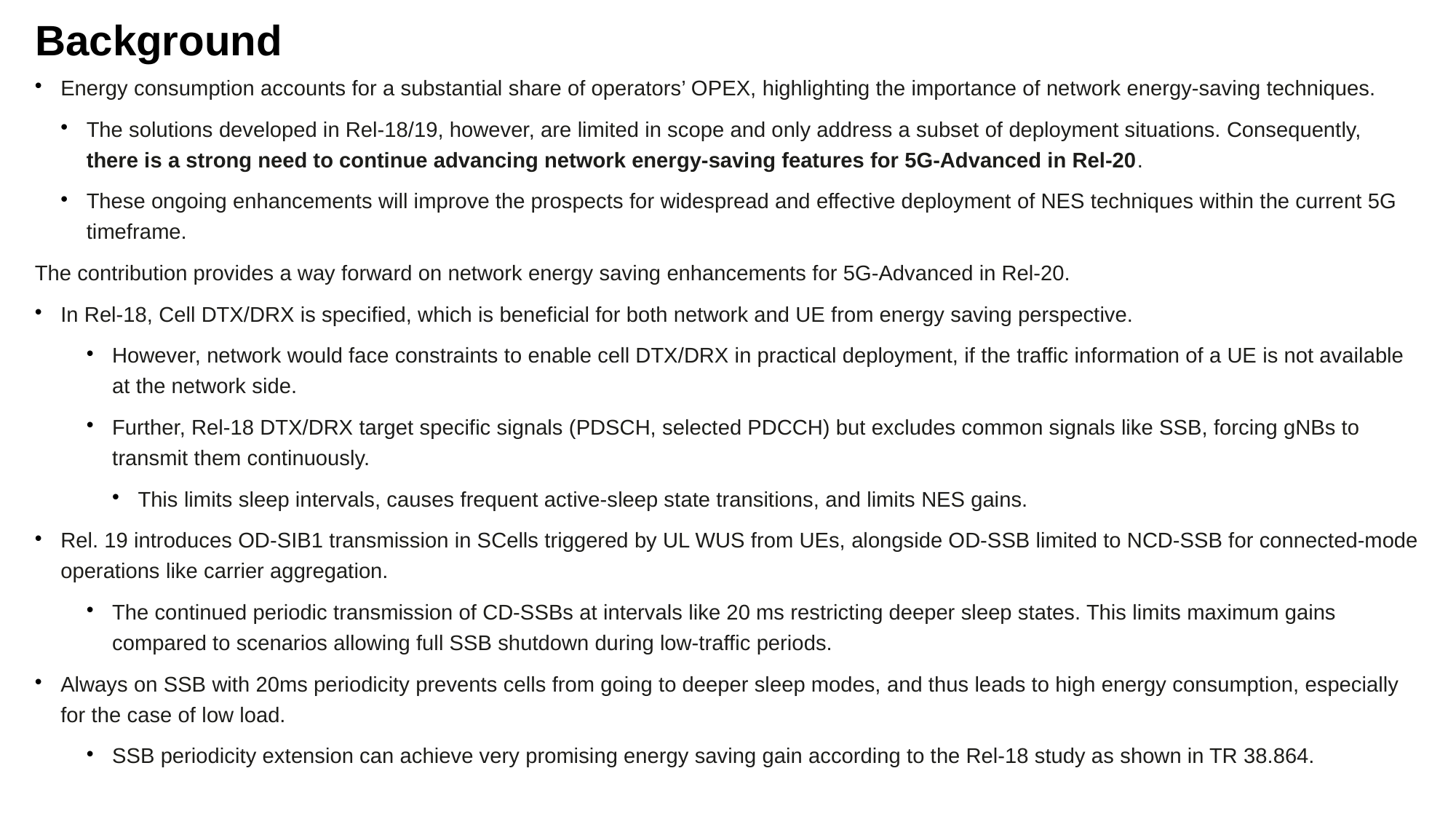

Background
Energy consumption accounts for a substantial share of operators’ OPEX, highlighting the importance of network energy-saving techniques.
The solutions developed in Rel-18/19, however, are limited in scope and only address a subset of deployment situations. Consequently, there is a strong need to continue advancing network energy-saving features for 5G-Advanced in Rel-20.
These ongoing enhancements will improve the prospects for widespread and effective deployment of NES techniques within the current 5G timeframe.
The contribution provides a way forward on network energy saving enhancements for 5G-Advanced in Rel-20.
In Rel-18, Cell DTX/DRX is specified, which is beneficial for both network and UE from energy saving perspective.
However, network would face constraints to enable cell DTX/DRX in practical deployment, if the traffic information of a UE is not available at the network side.
Further, Rel-18 DTX/DRX target specific signals (PDSCH, selected PDCCH) but excludes common signals like SSB, forcing gNBs to transmit them continuously.
This limits sleep intervals, causes frequent active-sleep state transitions, and limits NES gains.
Rel. 19 introduces OD-SIB1 transmission in SCells triggered by UL WUS from UEs, alongside OD-SSB limited to NCD-SSB for connected-mode operations like carrier aggregation.
The continued periodic transmission of CD-SSBs at intervals like 20 ms restricting deeper sleep states. This limits maximum gains compared to scenarios allowing full SSB shutdown during low-traffic periods.
Always on SSB with 20ms periodicity prevents cells from going to deeper sleep modes, and thus leads to high energy consumption, especially for the case of low load.
SSB periodicity extension can achieve very promising energy saving gain according to the Rel-18 study as shown in TR 38.864.